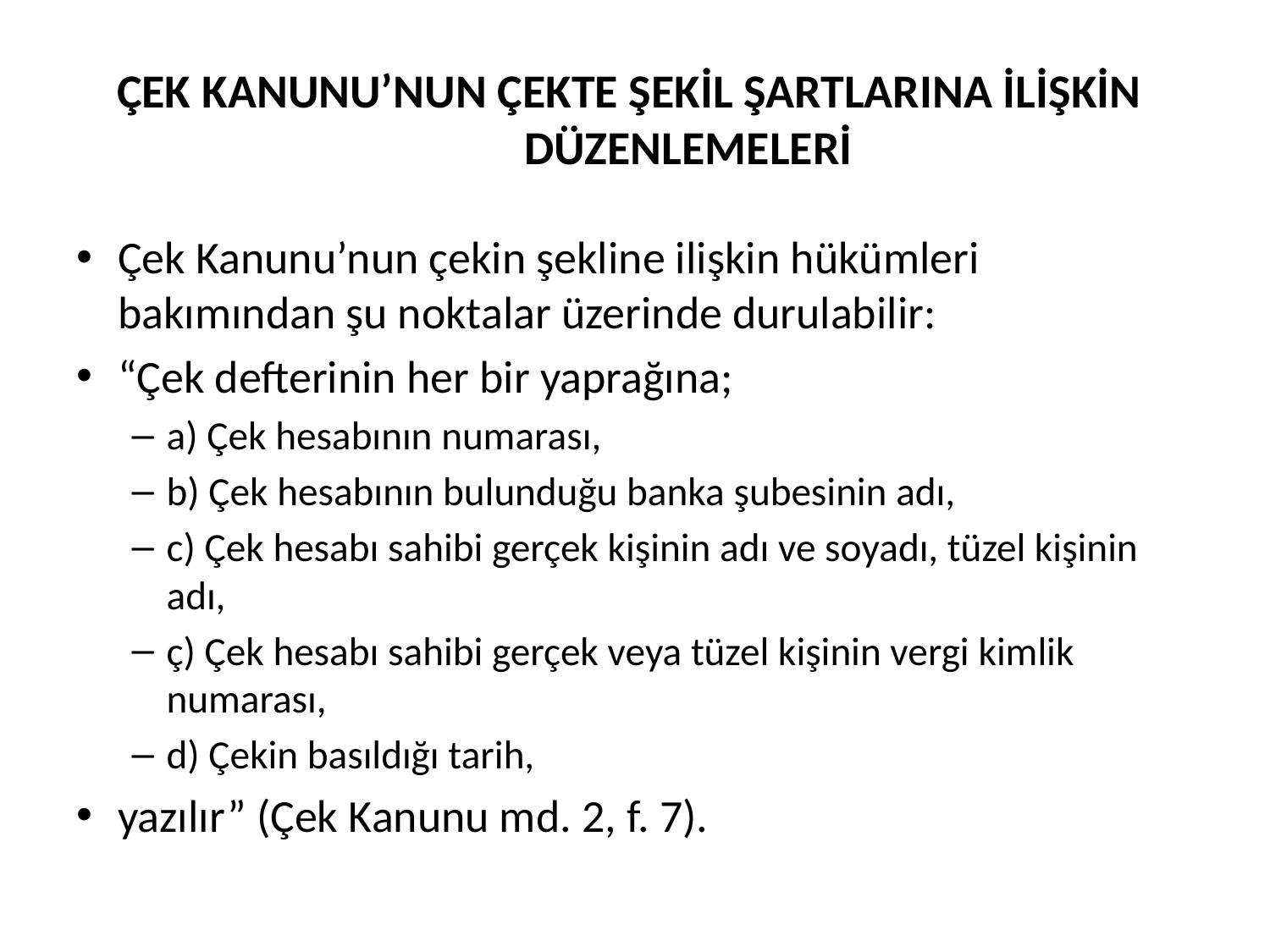

# ÇEK KANUNU’NUN ÇEKTE ŞEKİL ŞARTLARINA İLİŞKİN DÜZENLEMELERİ
Çek Kanunu’nun çekin şekline ilişkin hükümleri bakımından şu noktalar üzerinde durulabilir:
“Çek defterinin her bir yaprağına;
a) Çek hesabının numarası,
b) Çek hesabının bulunduğu banka şubesinin adı,
c) Çek hesabı sahibi gerçek kişinin adı ve soyadı, tüzel kişinin adı,
ç) Çek hesabı sahibi gerçek veya tüzel kişinin vergi kimlik numarası,
d) Çekin basıldığı tarih,
yazılır” (Çek Kanunu md. 2, f. 7).